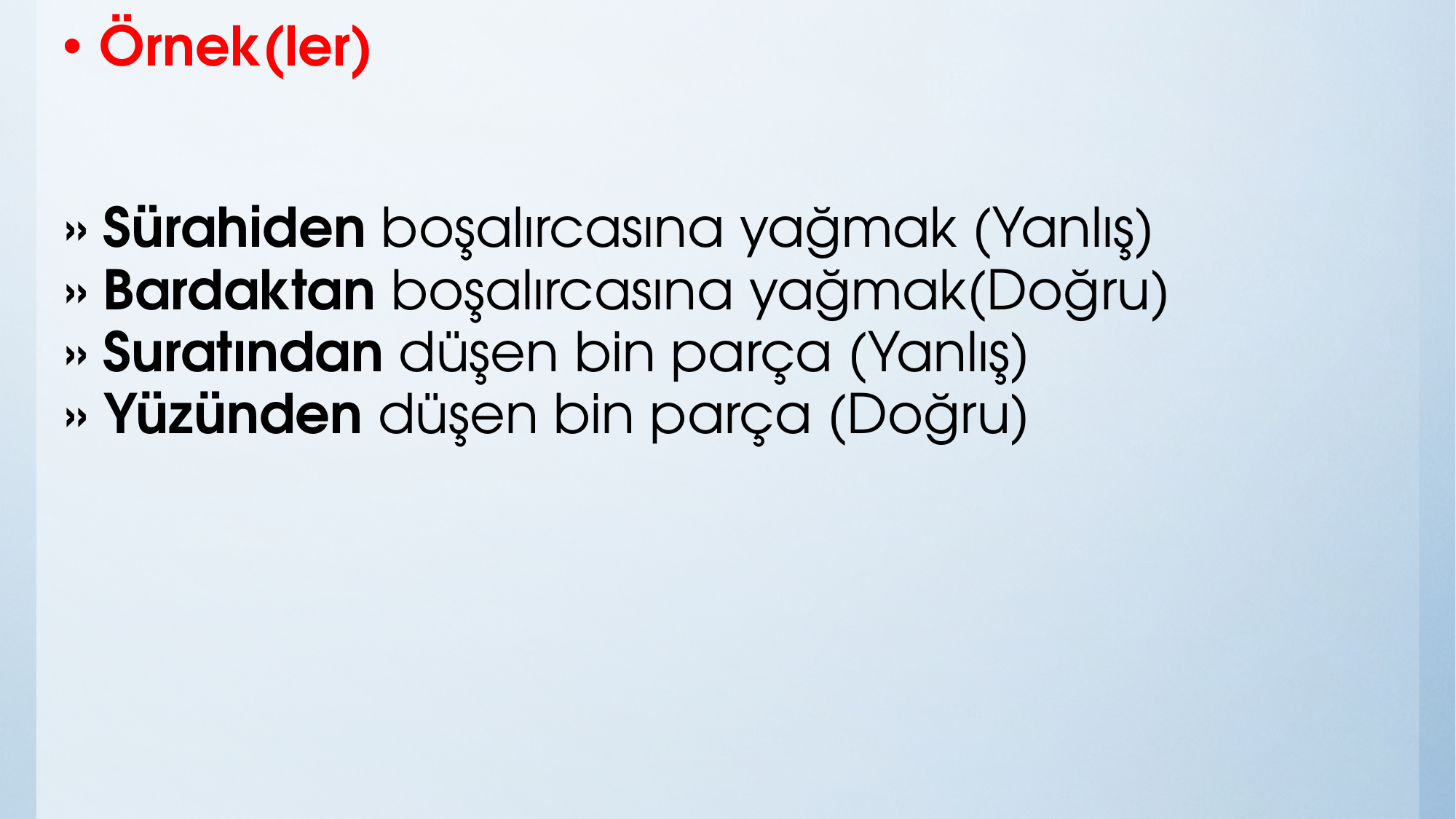

Örnek(ler)

» Sürahiden boşalırcasına yağmak (Yanlış)
» Bardaktan boşalırcasına yağmak(Doğru) » Suratından düşen bin parça (Yanlış)
» Yüzünden düşen bin parça (Doğru)

#